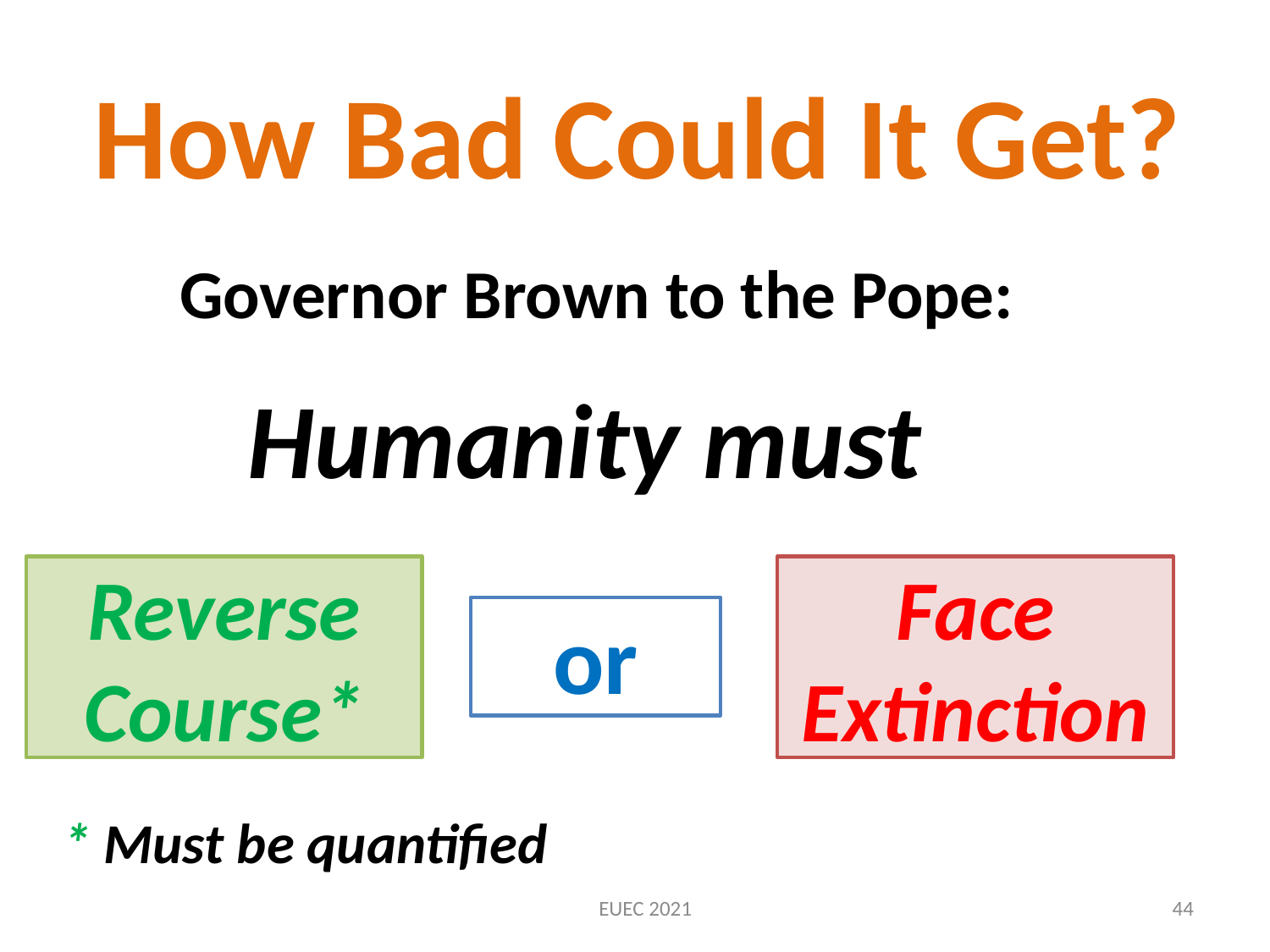

How Bad Could It Get?
# Governor Brown to the Pope:
Humanity must
Reverse Course*
Face Extinction
or
* Must be quantified
EUEC 2021
44